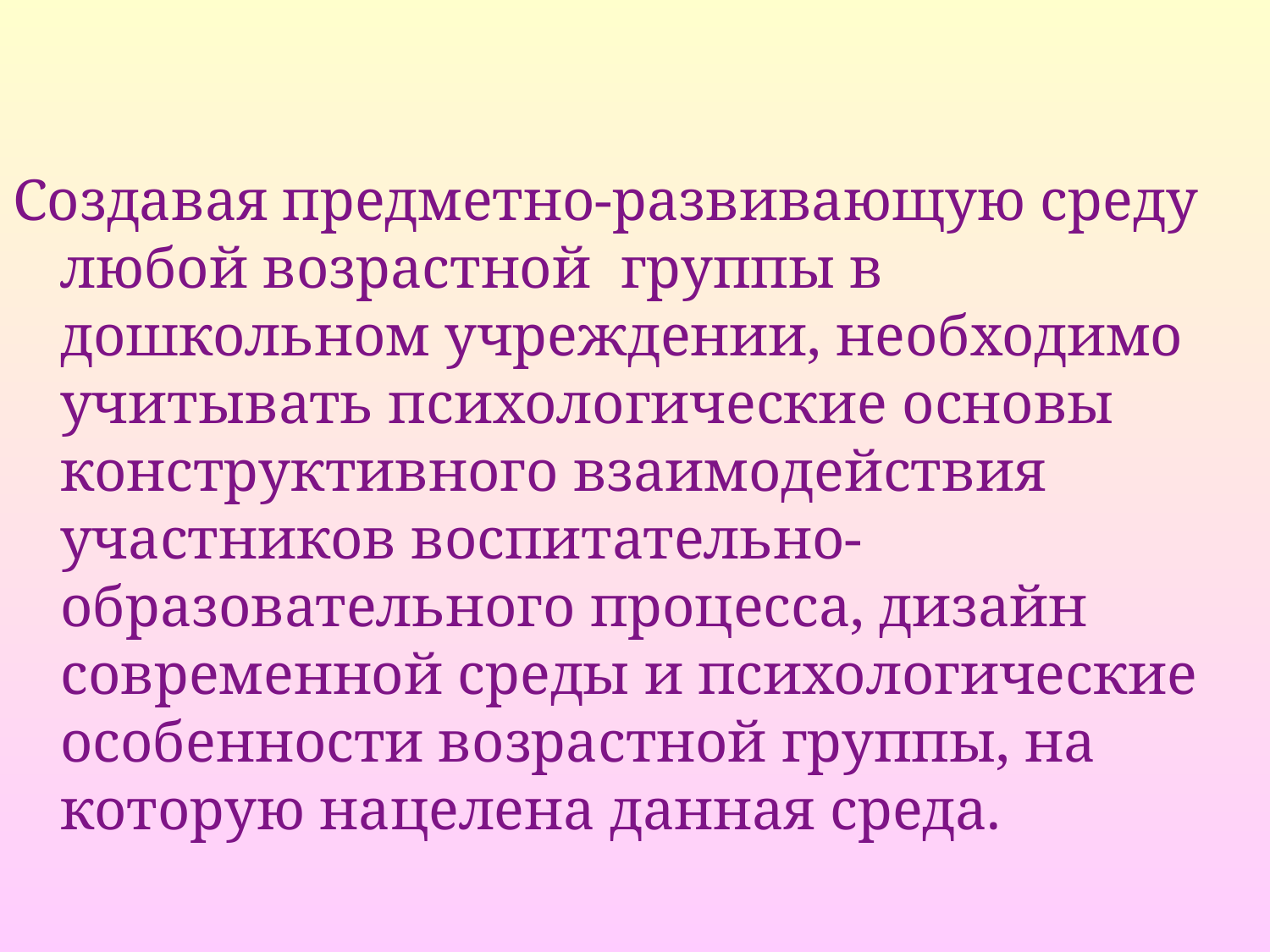

Создавая предметно-развивающую среду любой возрастной  группы в дошкольном учреждении, необходимо учитывать психологические основы конструктивного взаимодействия участников воспитательно-образовательного процесса, дизайн современной среды и психологические особенности возрастной группы, на которую нацелена данная среда.